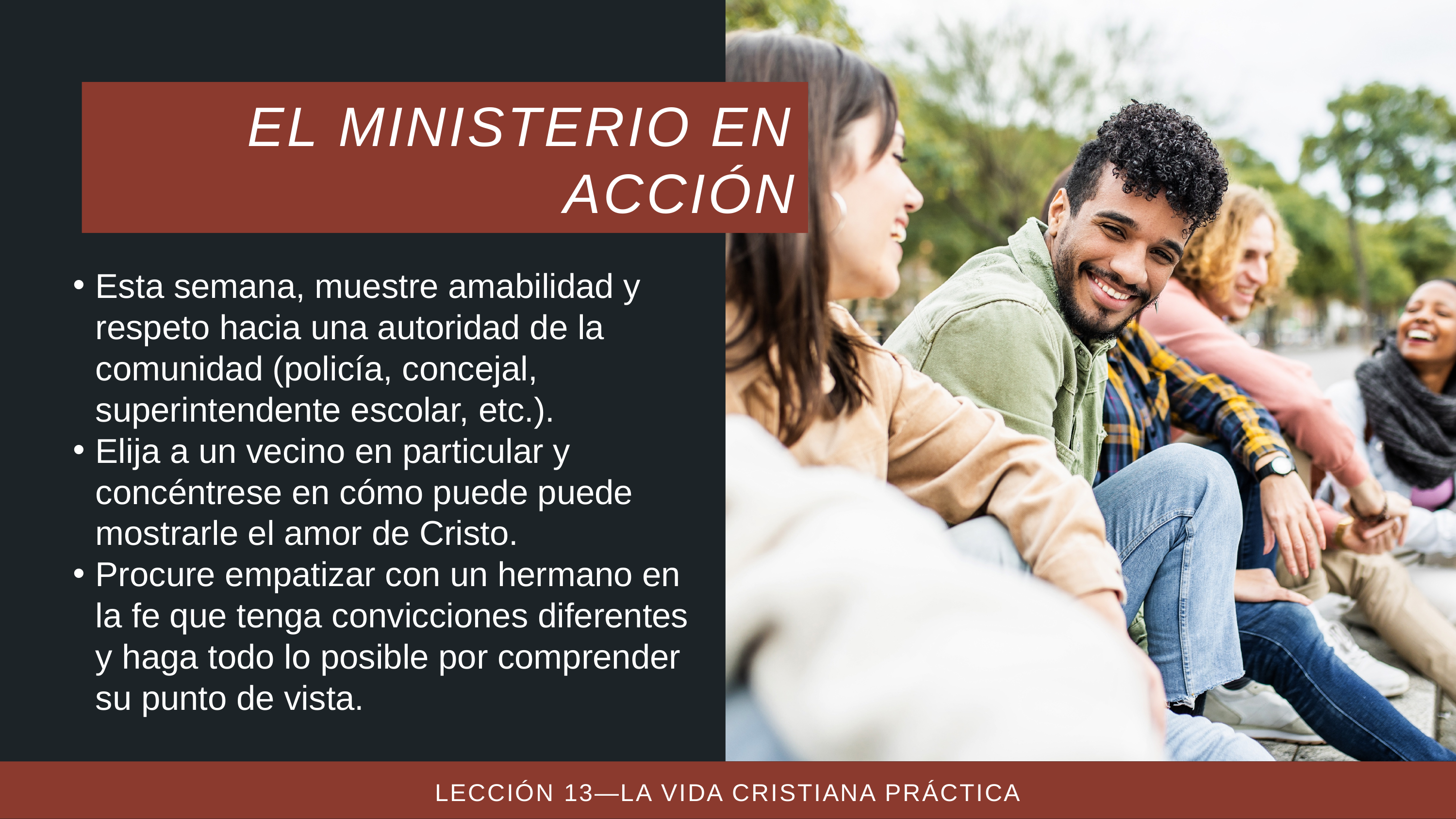

Esta semana, muestre amabilidad y respeto hacia una autoridad de la comunidad (policía, concejal, superintendente escolar, etc.).
Elija a un vecino en particular y concéntrese en cómo puede puede mostrarle el amor de Cristo.
Procure empatizar con un hermano en la fe que tenga convicciones diferentes y haga todo lo posible por comprender su punto de vista.